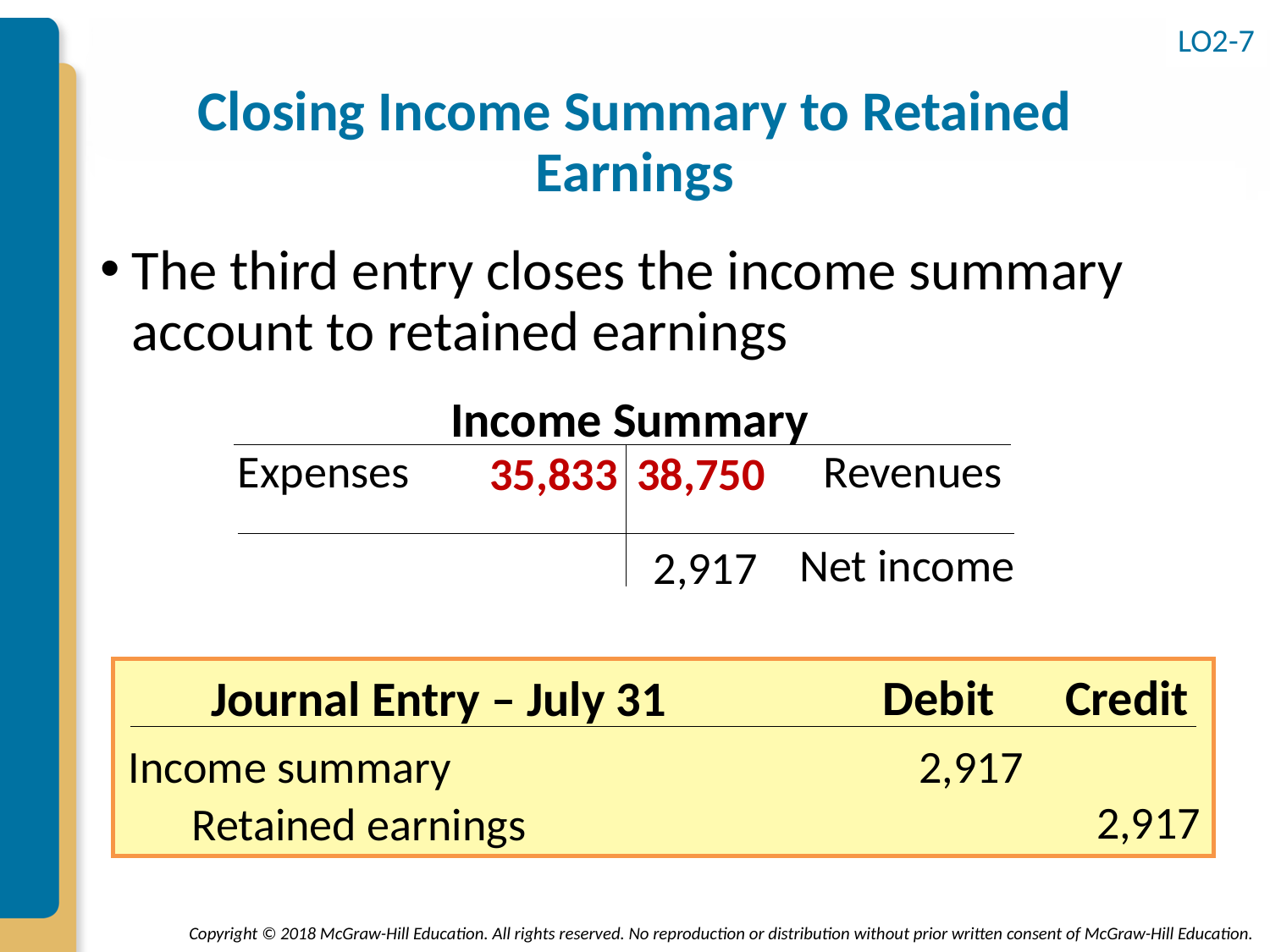

LO2-7
# Closing Income Summary to Retained Earnings
The third entry closes the income summary account to retained earnings
Income Summary
Expenses
Revenues
35,833
38,750
Net income
2,917

Debit
Credit
Journal Entry – July 31
Income summary
2,917
2,917
Retained earnings